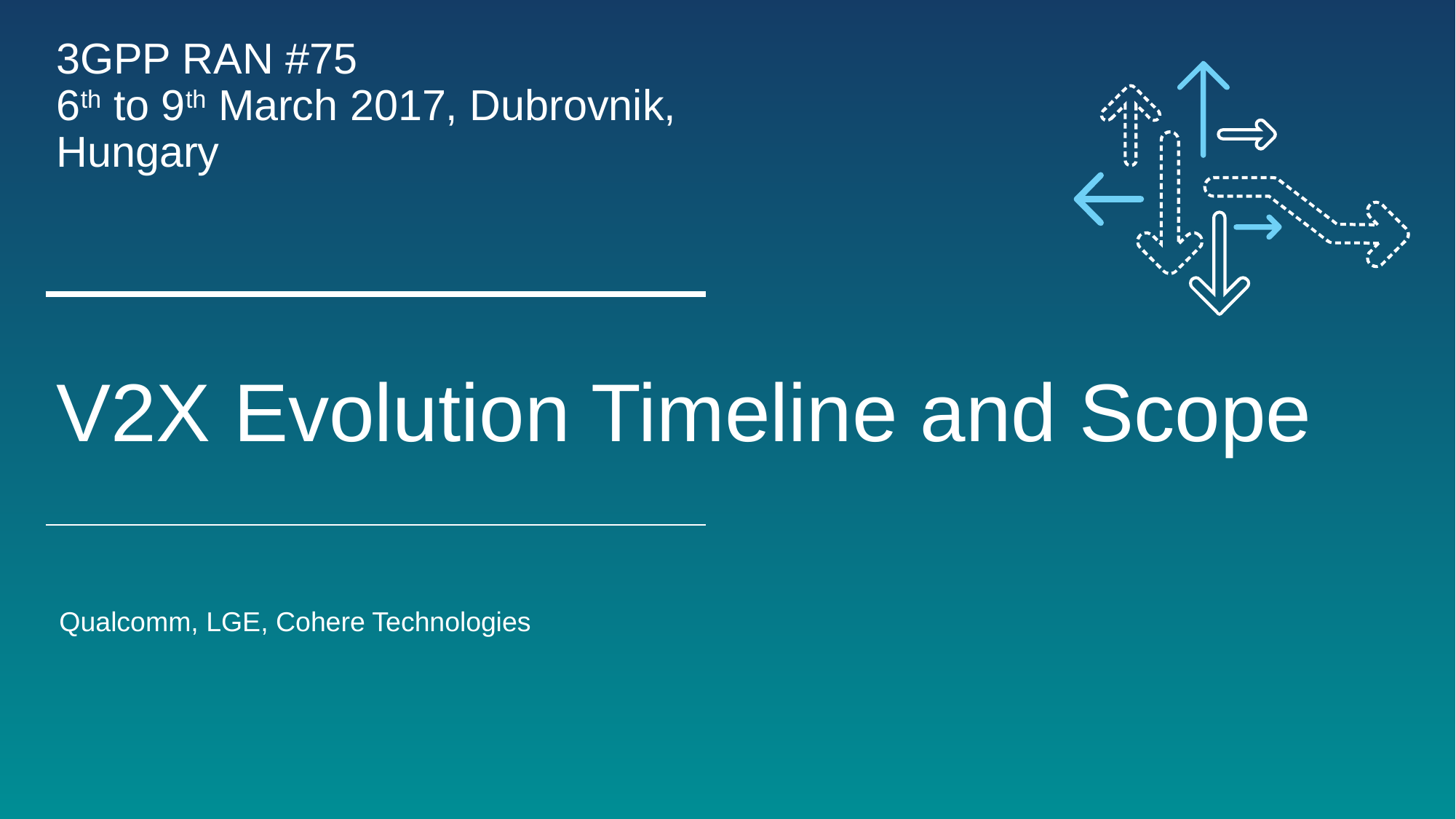

3GPP RAN #75
6th to 9th March 2017, Dubrovnik, Hungary
V2X Evolution Timeline and Scope
Qualcomm, LGE, Cohere Technologies